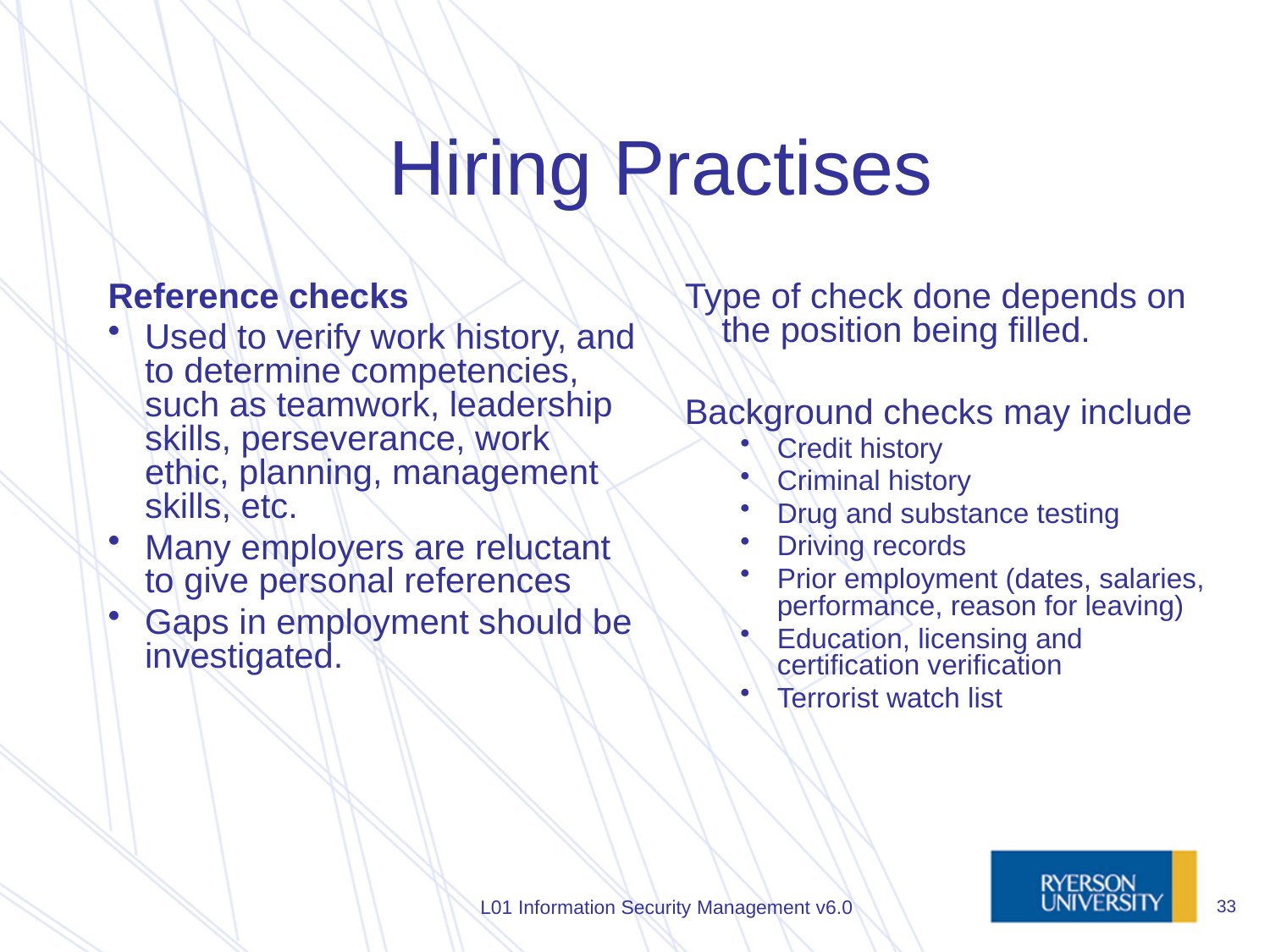

# Hiring Practises
Reference checks
Used to verify work history, and to determine competencies, such as teamwork, leadership skills, perseverance, work ethic, planning, management skills, etc.
Many employers are reluctant to give personal references
Gaps in employment should be investigated.
Type of check done depends on the position being filled.

Background checks may include
Credit history
Criminal history
Drug and substance testing
Driving records
Prior employment (dates, salaries, performance, reason for leaving)
Education, licensing and certification verification
Terrorist watch list
L01 Information Security Management v6.0
33